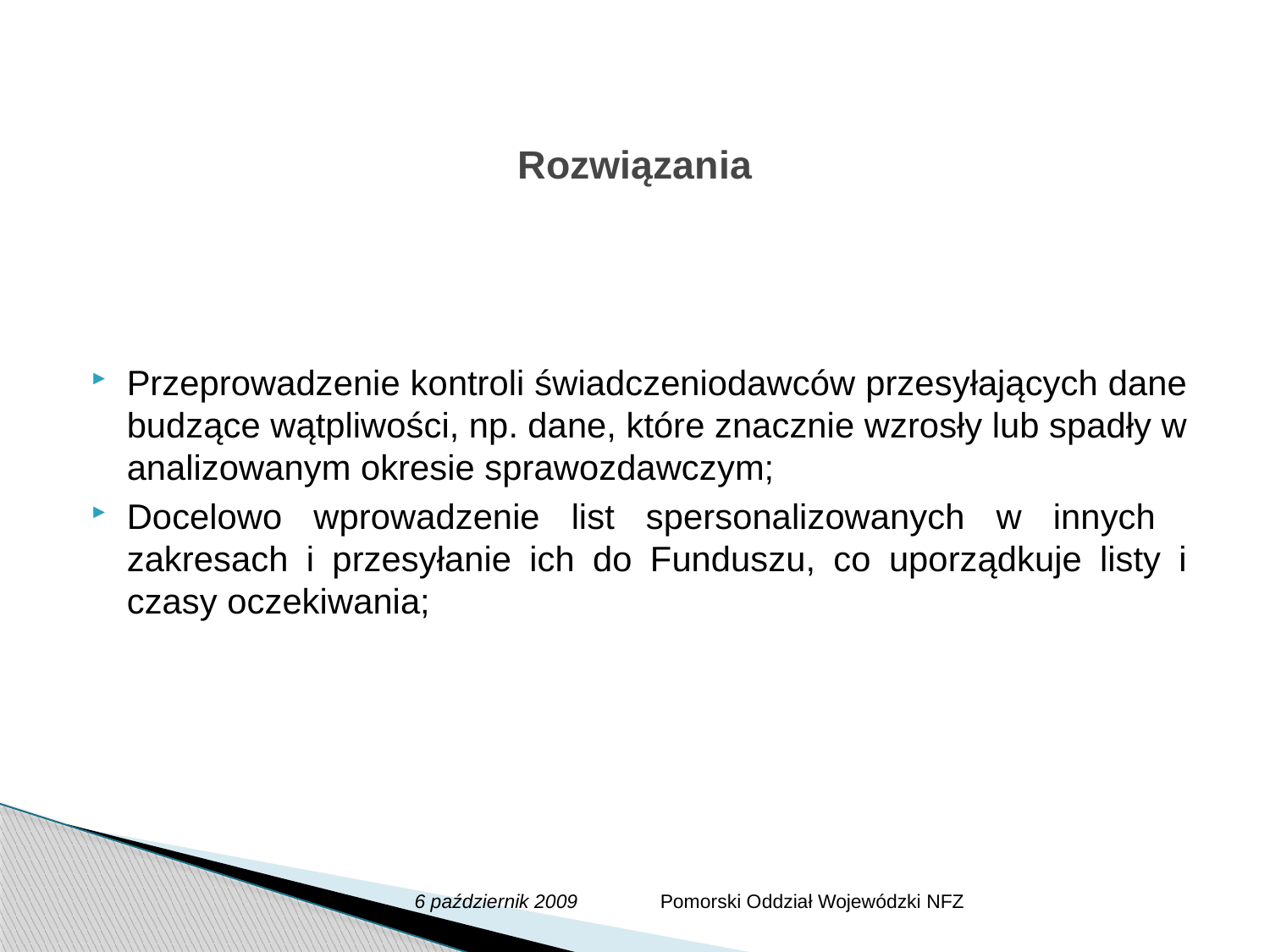

# Rozwiązania

Przeprowadzenie kontroli świadczeniodawców przesyłających dane budzące wątpliwości, np. dane, które znacznie wzrosły lub spadły w analizowanym okresie sprawozdawczym;
Docelowo wprowadzenie list spersonalizowanych w innych  zakresach i przesyłanie ich do Funduszu, co uporządkuje listy i czasy oczekiwania;

6 październik 2009               Pomorski Oddział Wojewódzki NFZ